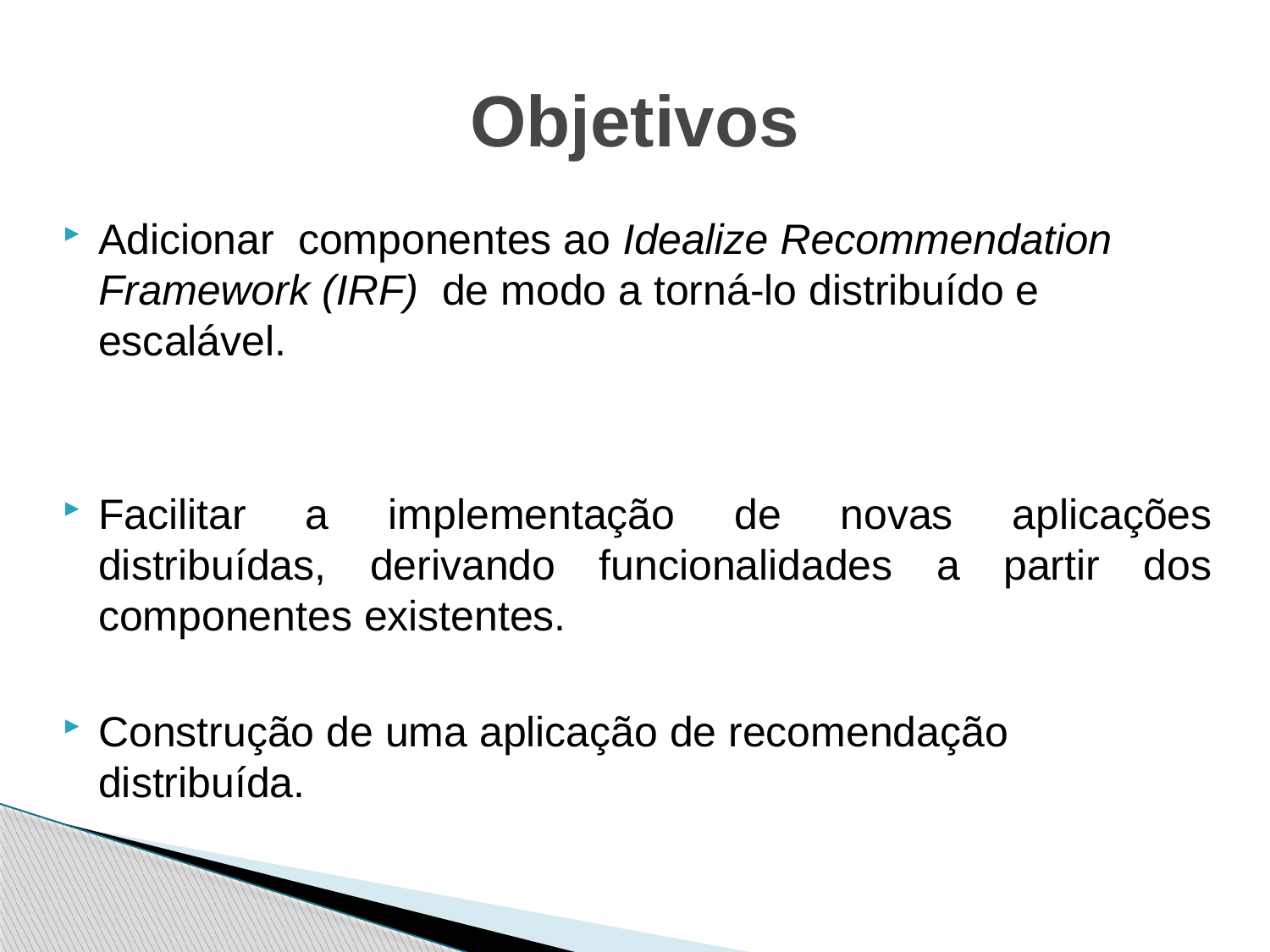

# Objetivos
Adicionar  componentes ao Idealize Recommendation Framework (IRF)  de modo a torná-lo distribuído e escalável.

Facilitar a implementação de novas aplicações distribuídas, derivando funcionalidades a partir dos componentes existentes.

Construção de uma aplicação de recomendação distribuída.